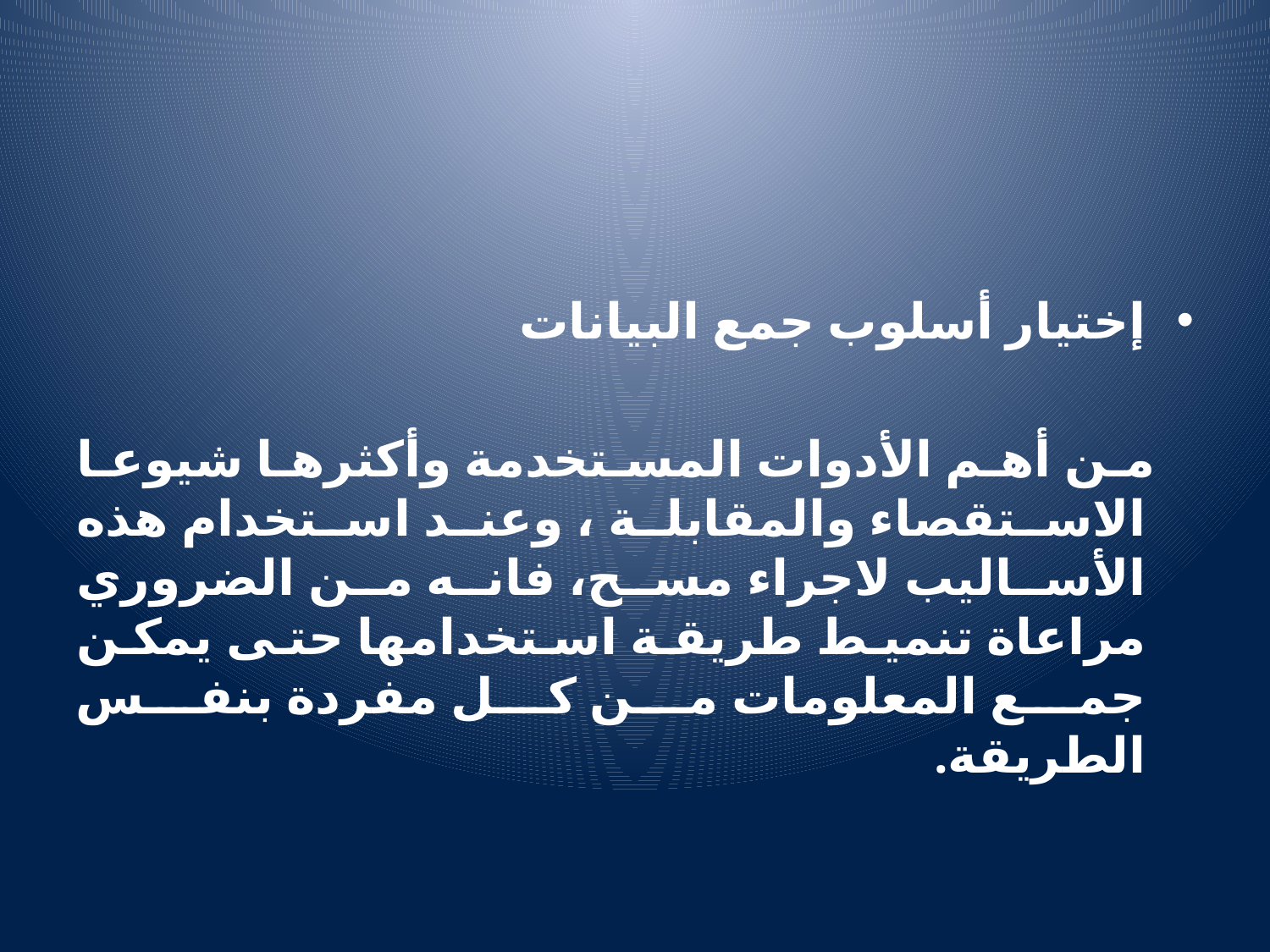

#
إختيار أسلوب جمع البيانات

   من أهم الأدوات المستخدمة وأكثرها شيوعا الاستقصاء والمقابلة ، وعند استخدام هذه الأساليب لاجراء مسح، فانه من الضروري مراعاة تنميط طريقة استخدامها حتى يمكن جمع المعلومات من كل مفردة بنفس الطريقة.